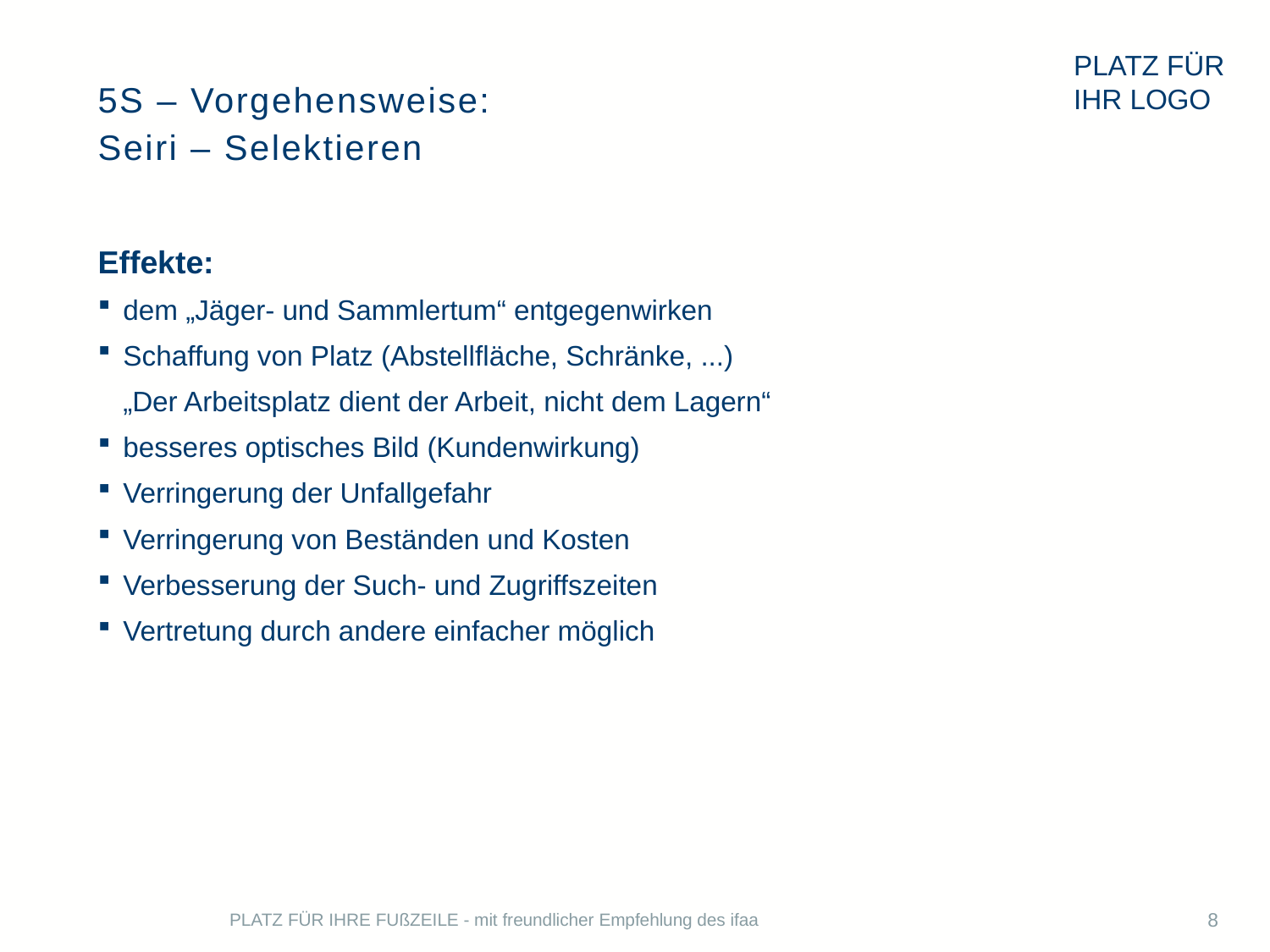

# 5S – Vorgehensweise: Seiri – Selektieren
Effekte:
dem „Jäger- und Sammlertum“ entgegenwirken
Schaffung von Platz (Abstellfläche, Schränke, ...)
	„Der Arbeitsplatz dient der Arbeit, nicht dem Lagern“
besseres optisches Bild (Kundenwirkung)
Verringerung der Unfallgefahr
Verringerung von Beständen und Kosten
Verbesserung der Such- und Zugriffszeiten
Vertretung durch andere einfacher möglich
PLATZ FÜR IHRE FUßZEILE - mit freundlicher Empfehlung des ifaa
8